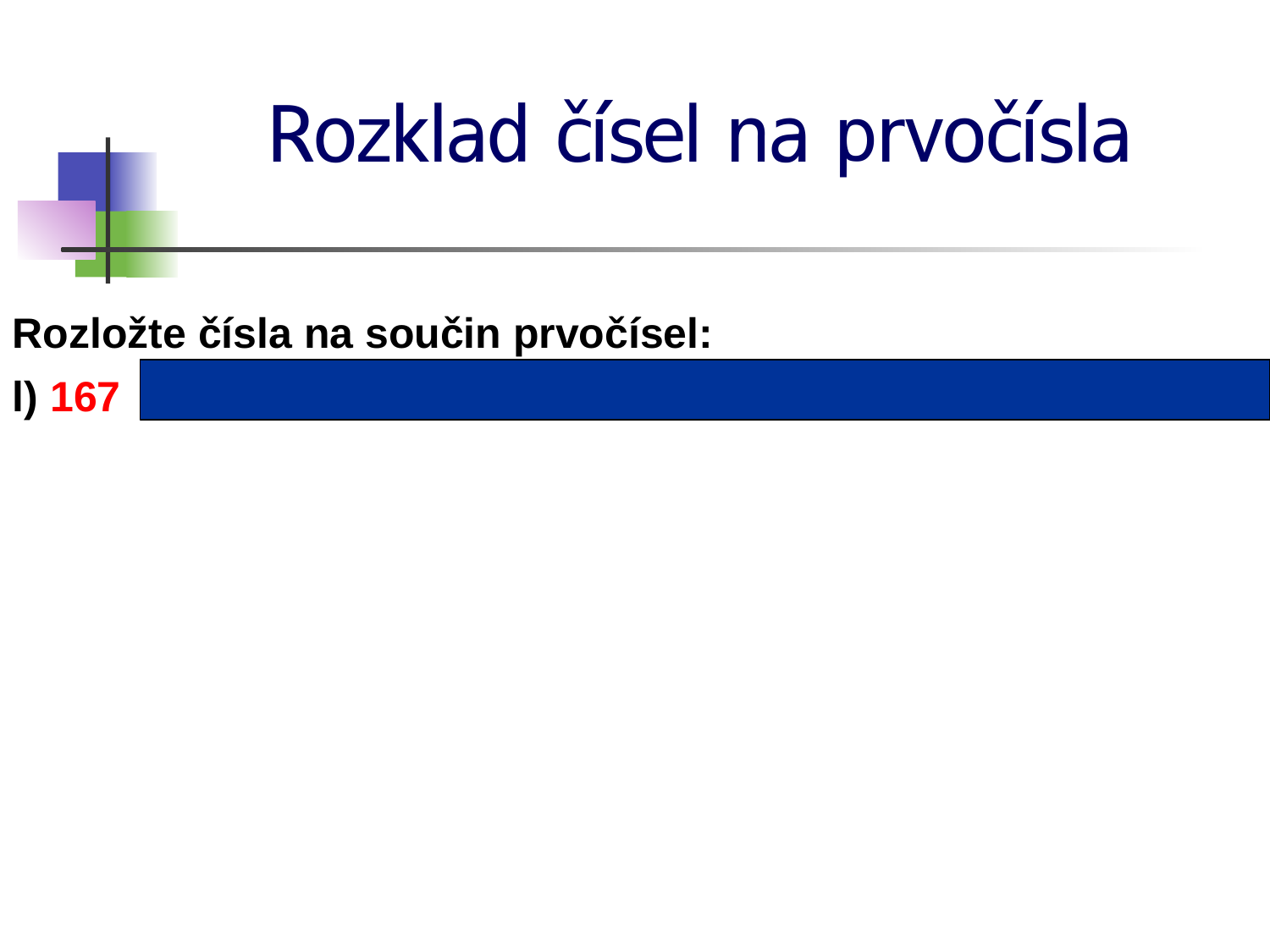

# Rozklad čísel na prvočísla
Rozložte čísla na součin prvočísel:

 je prvočíslo
l) 167